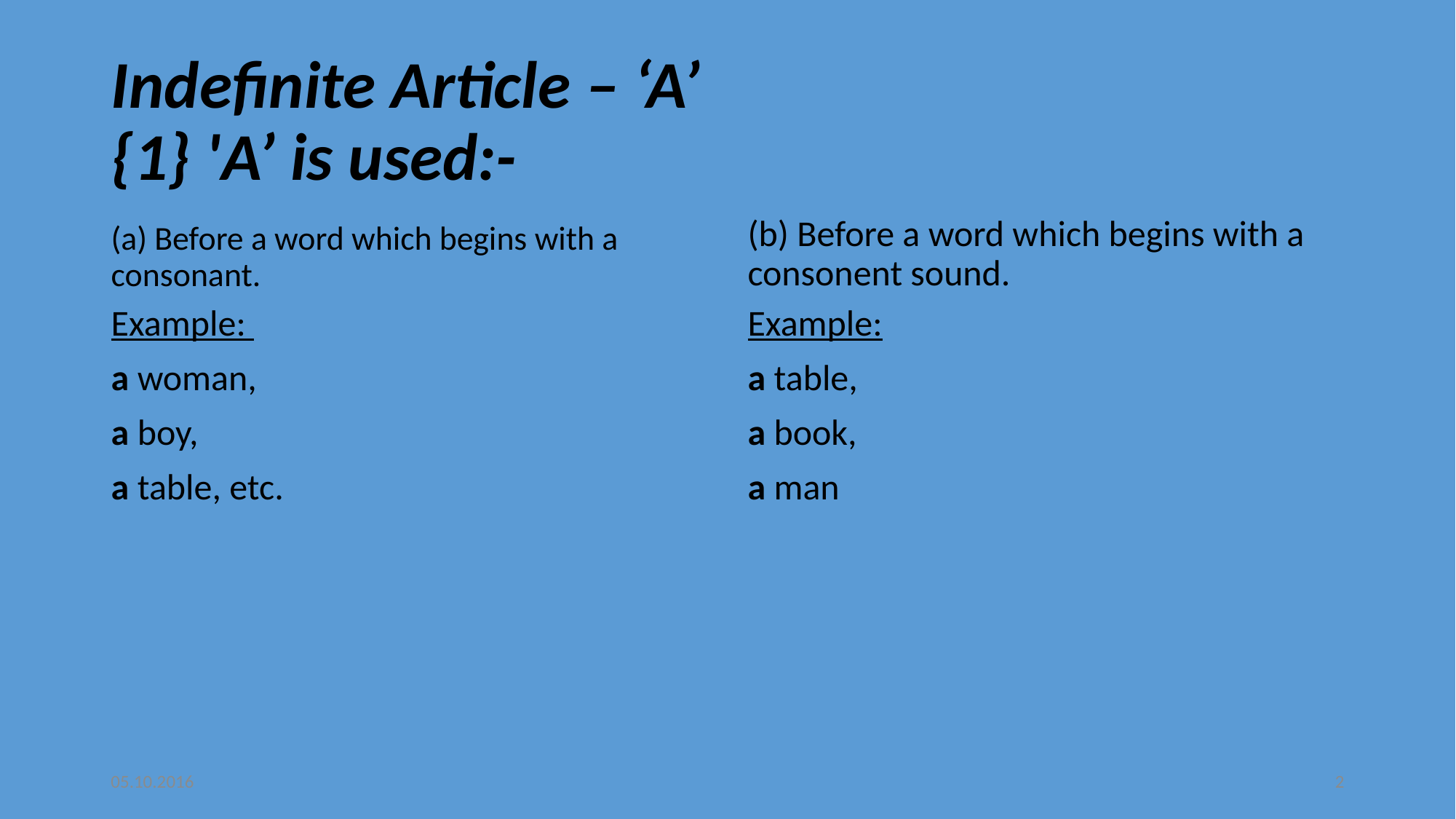

# Indefinite Article – ‘A’ {1} 'A’ is used:-
(a) Before a word which begins with a consonant.
(b) Before a word which begins with a consonent sound.
Example:
a woman,
a boy,
a table, etc.
Example:
a table,
a book,
a man
05.10.2016
2